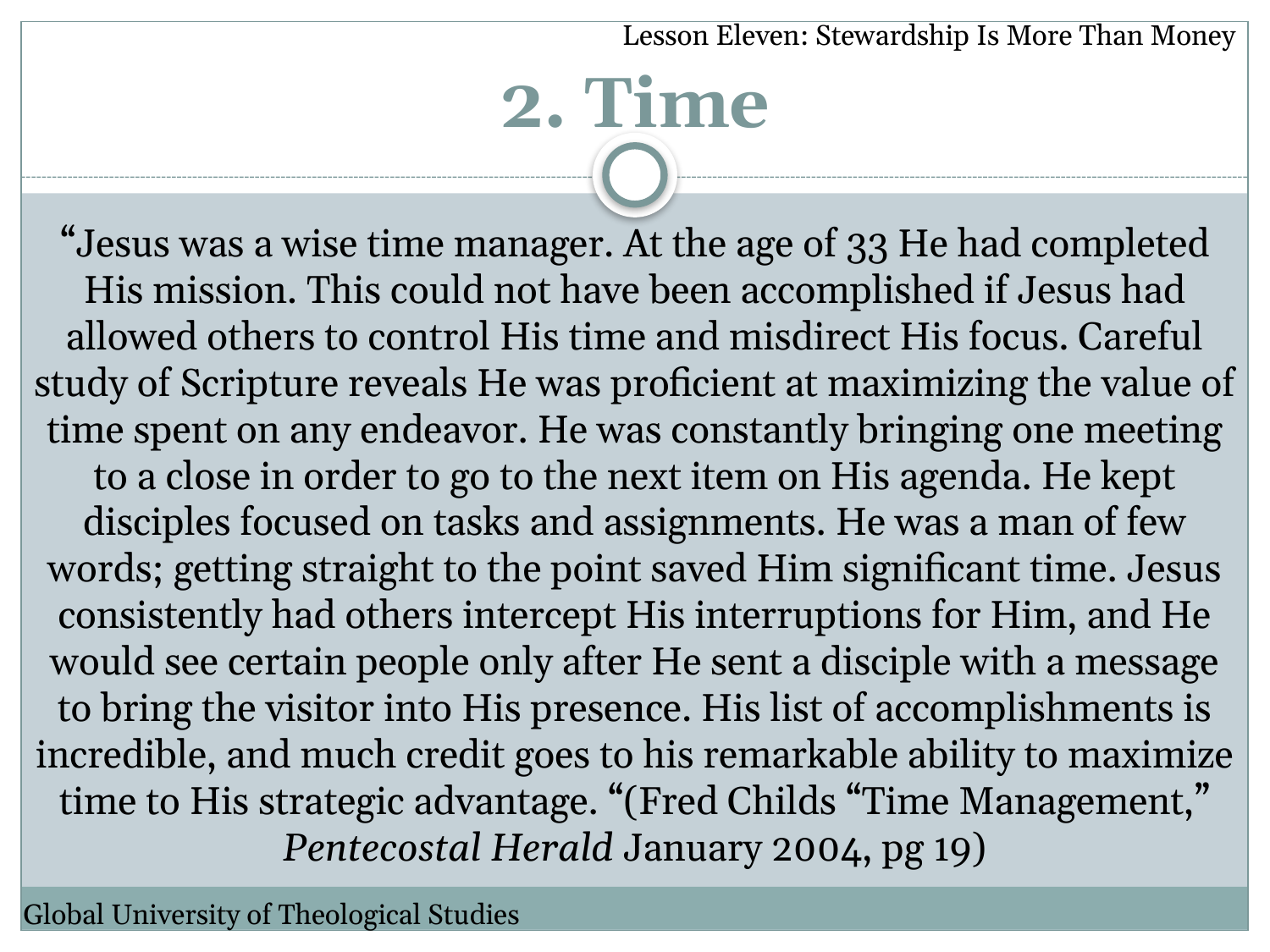

Lesson Eleven: Stewardship Is More Than Money
# 2. Time
“Jesus was a wise time manager. At the age of 33 He had completed His mission. This could not have been accomplished if Jesus had allowed others to control His time and misdirect His focus. Careful study of Scripture reveals He was proficient at maximizing the value of time spent on any endeavor. He was constantly bringing one meeting to a close in order to go to the next item on His agenda. He kept disciples focused on tasks and assignments. He was a man of few words; getting straight to the point saved Him significant time. Jesus consistently had others intercept His interruptions for Him, and He would see certain people only after He sent a disciple with a message to bring the visitor into His presence. His list of accomplishments is incredible, and much credit goes to his remarkable ability to maximize time to His strategic advantage. “(Fred Childs “Time Management,” Pentecostal Herald January 2004, pg 19)
Global University of Theological Studies